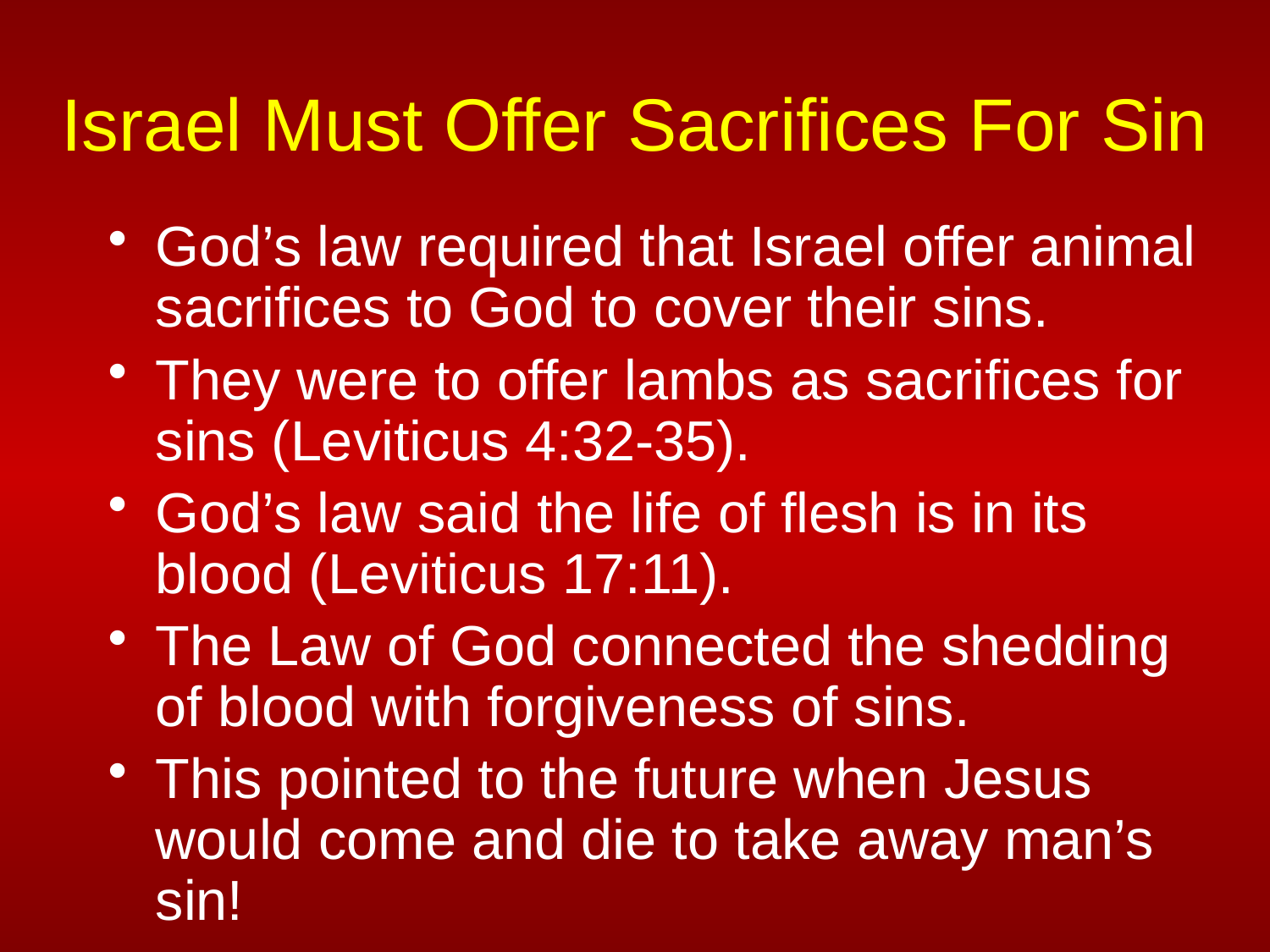

# Israel Must Offer Sacrifices For Sin
God’s law required that Israel offer animal sacrifices to God to cover their sins.
They were to offer lambs as sacrifices for sins (Leviticus 4:32-35).
God’s law said the life of flesh is in its blood (Leviticus 17:11).
The Law of God connected the shedding of blood with forgiveness of sins.
This pointed to the future when Jesus would come and die to take away man’s sin!